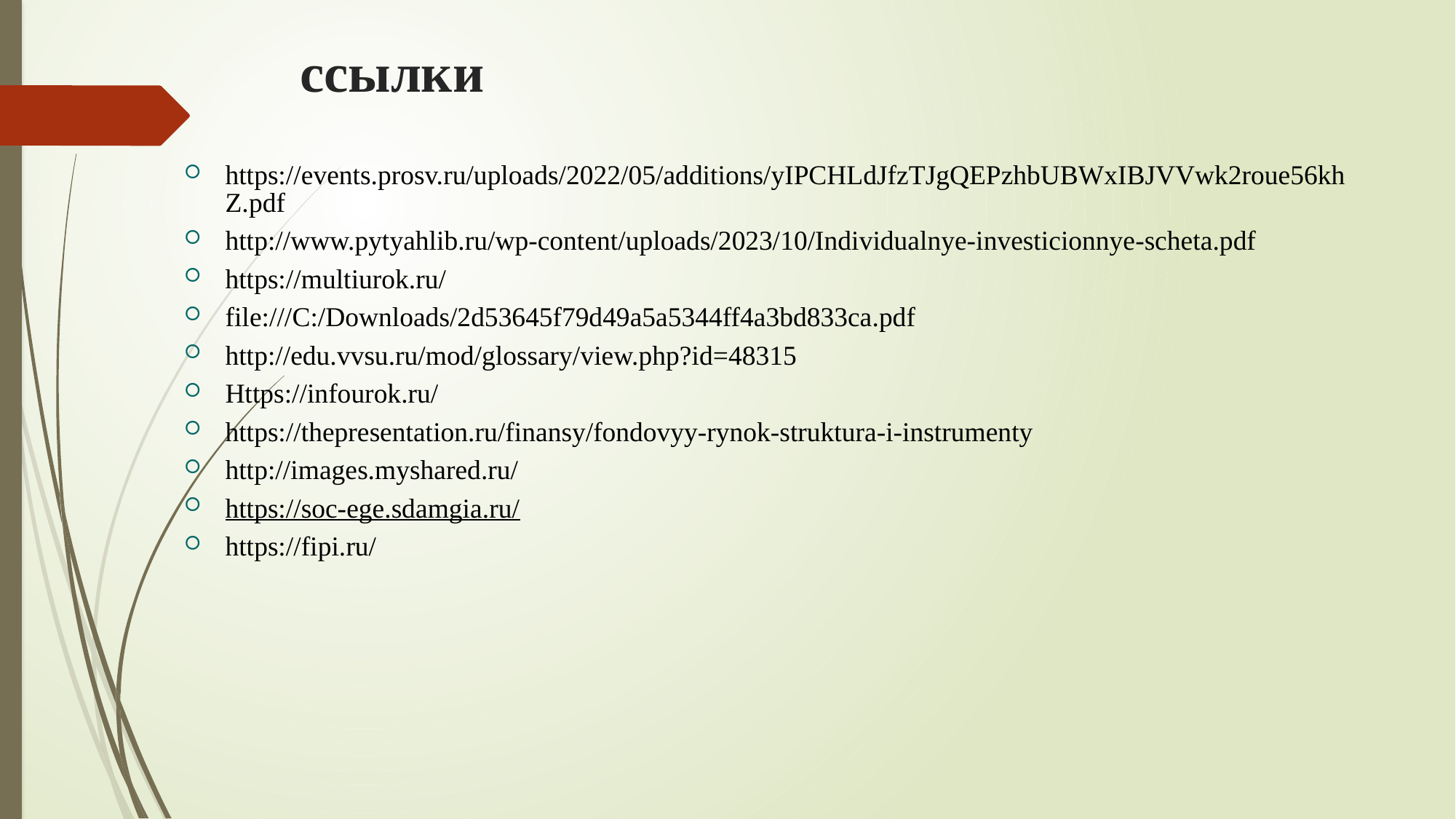

# ссылки
https://events.prosv.ru/uploads/2022/05/additions/yIPCHLdJfzTJgQEPzhbUBWxIBJVVwk2roue56khZ.pdf
http://www.pytyahlib.ru/wp-content/uploads/2023/10/Individualnye-investicionnye-scheta.pdf
https://multiurok.ru/
file:///C:/Downloads/2d53645f79d49a5a5344ff4a3bd833ca.pdf
http://edu.vvsu.ru/mod/glossary/view.php?id=48315
Https://infourok.ru/
https://thepresentation.ru/finansy/fondovyy-rynok-struktura-i-instrumenty
http://images.myshared.ru/
https://soc-ege.sdamgia.ru/
https://fipi.ru/